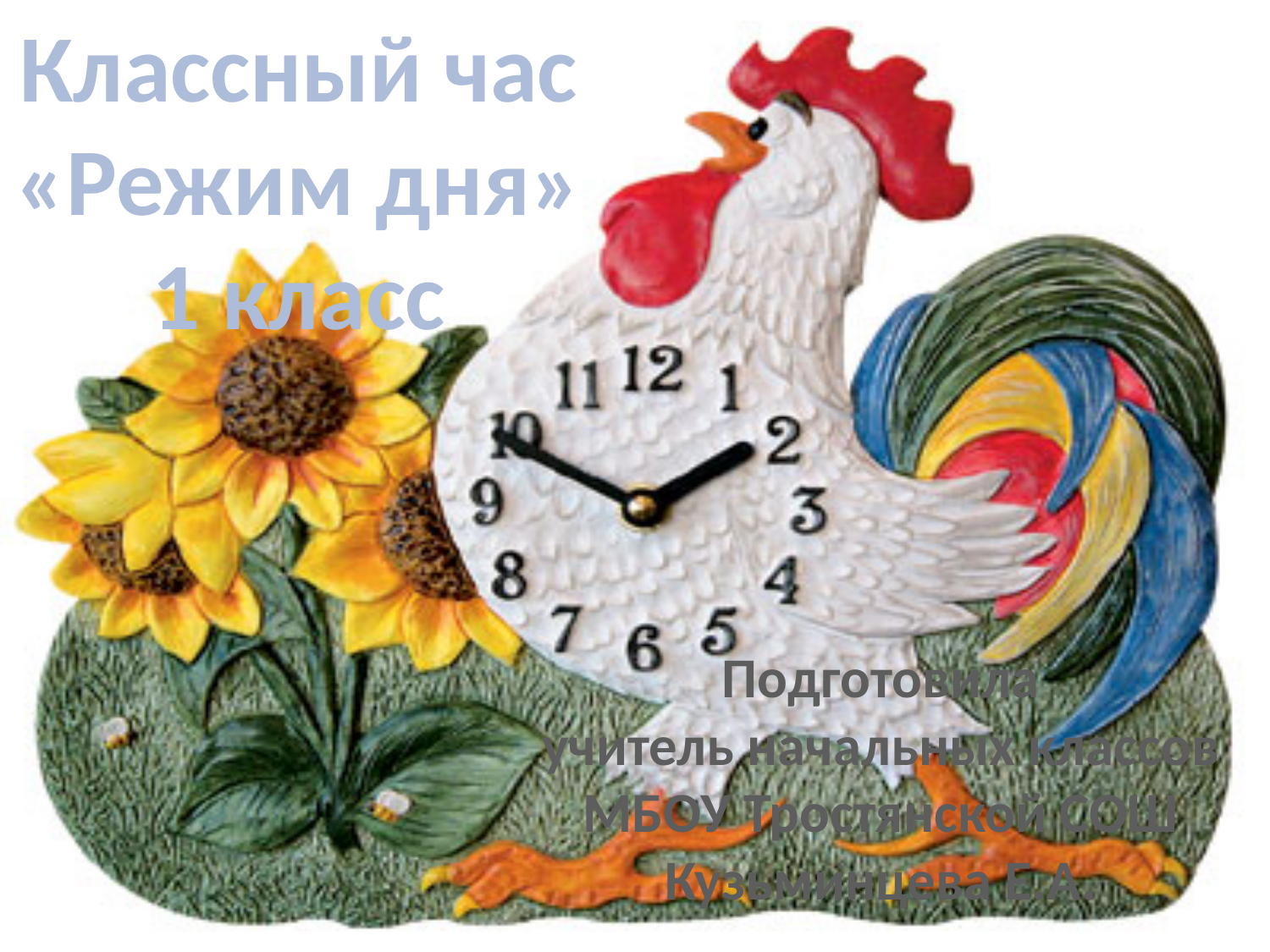

Классный час
«Режим дня»
1 класс
Подготовила
учитель начальных классов
МБОУ Тростянской СОШ
Кузьминцева Е.А.